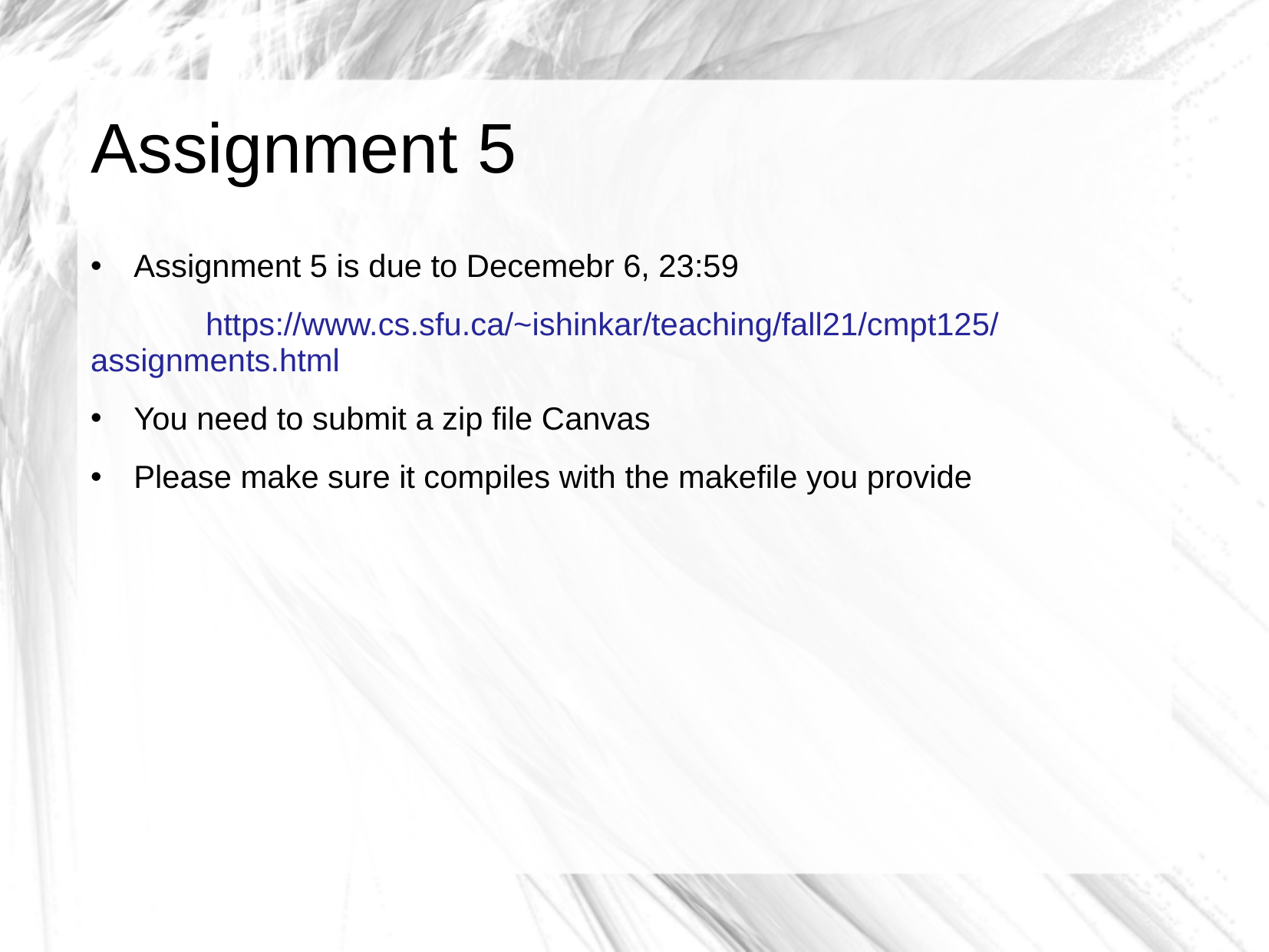

Assignment 5
Assignment 5 is due to Decemebr 6, 23:59
	https://www.cs.sfu.ca/~ishinkar/teaching/fall21/cmpt125/assignments.html
You need to submit a zip file Canvas
Please make sure it compiles with the makefile you provide